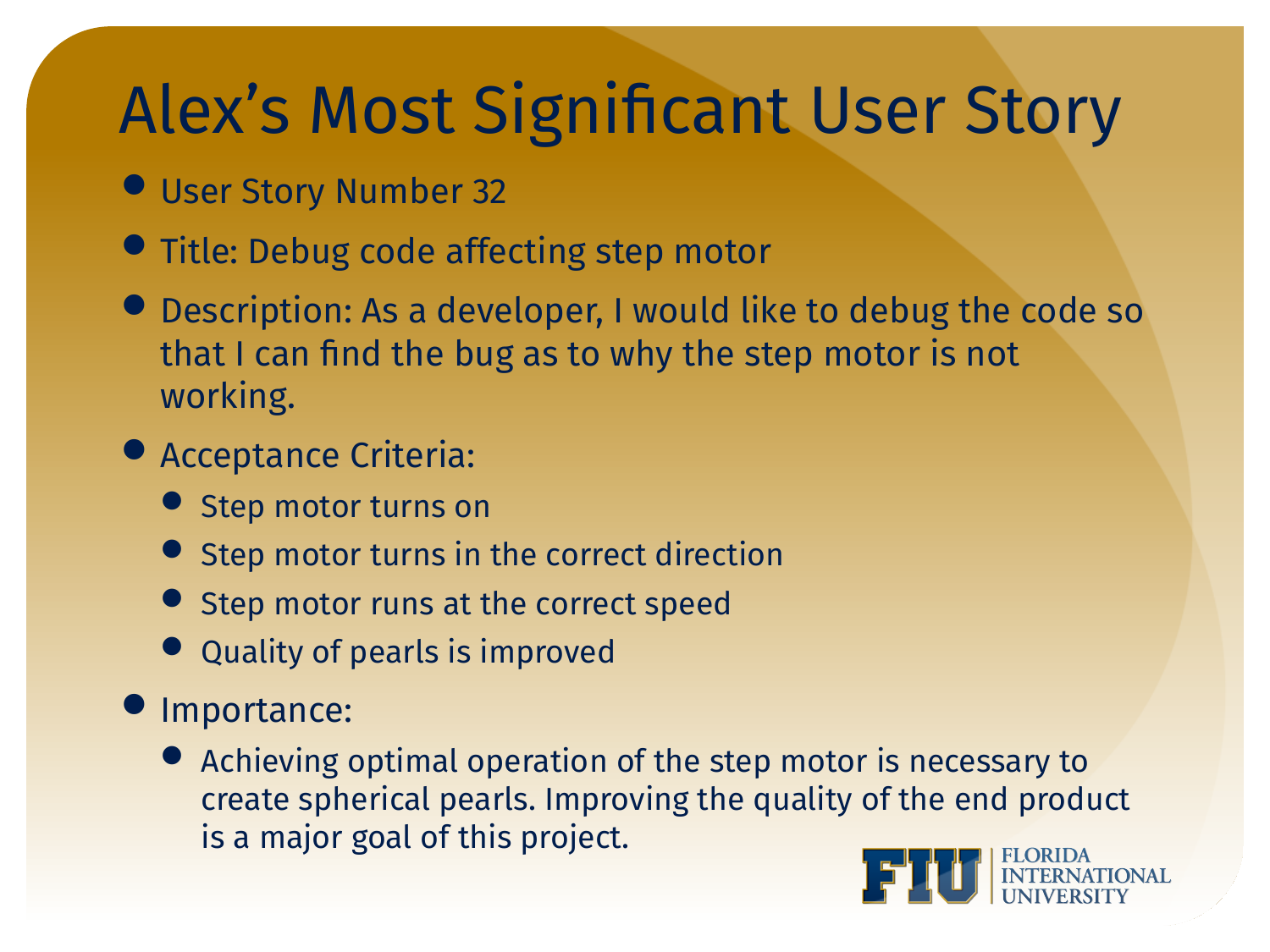

Alex’s Most Significant User Story
User Story Number 32
Title: Debug code affecting step motor
Description: As a developer, I would like to debug the code so that I can find the bug as to why the step motor is not working.
Acceptance Criteria:
Step motor turns on
Step motor turns in the correct direction
Step motor runs at the correct speed
Quality of pearls is improved
Importance:
Achieving optimal operation of the step motor is necessary to create spherical pearls. Improving the quality of the end product is a major goal of this project.